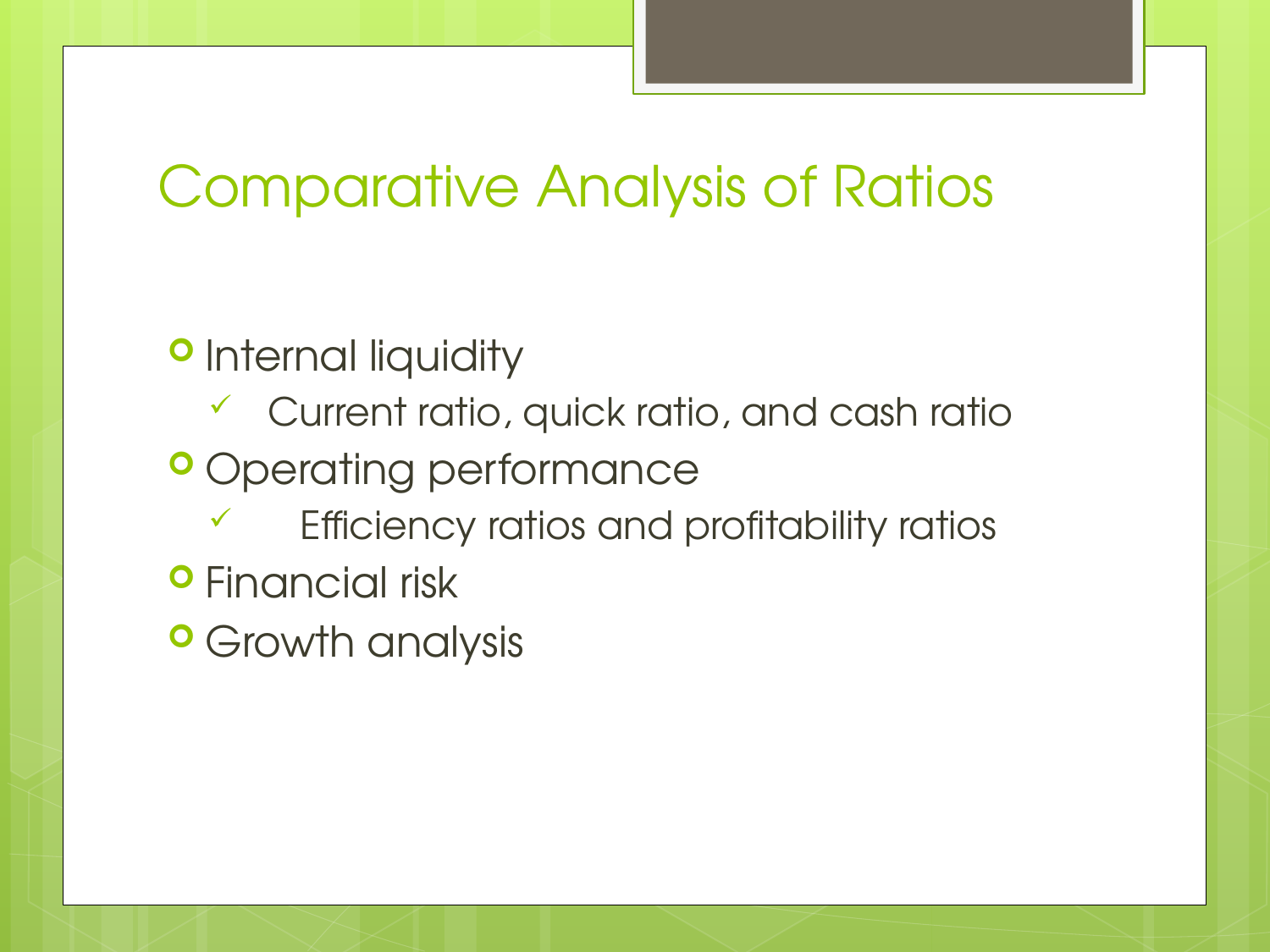

# Comparative Analysis of Ratios
Internal liquidity
  Current ratio, quick ratio, and cash ratio
Operating performance
     Efficiency ratios and profitability ratios
Financial risk
Growth analysis